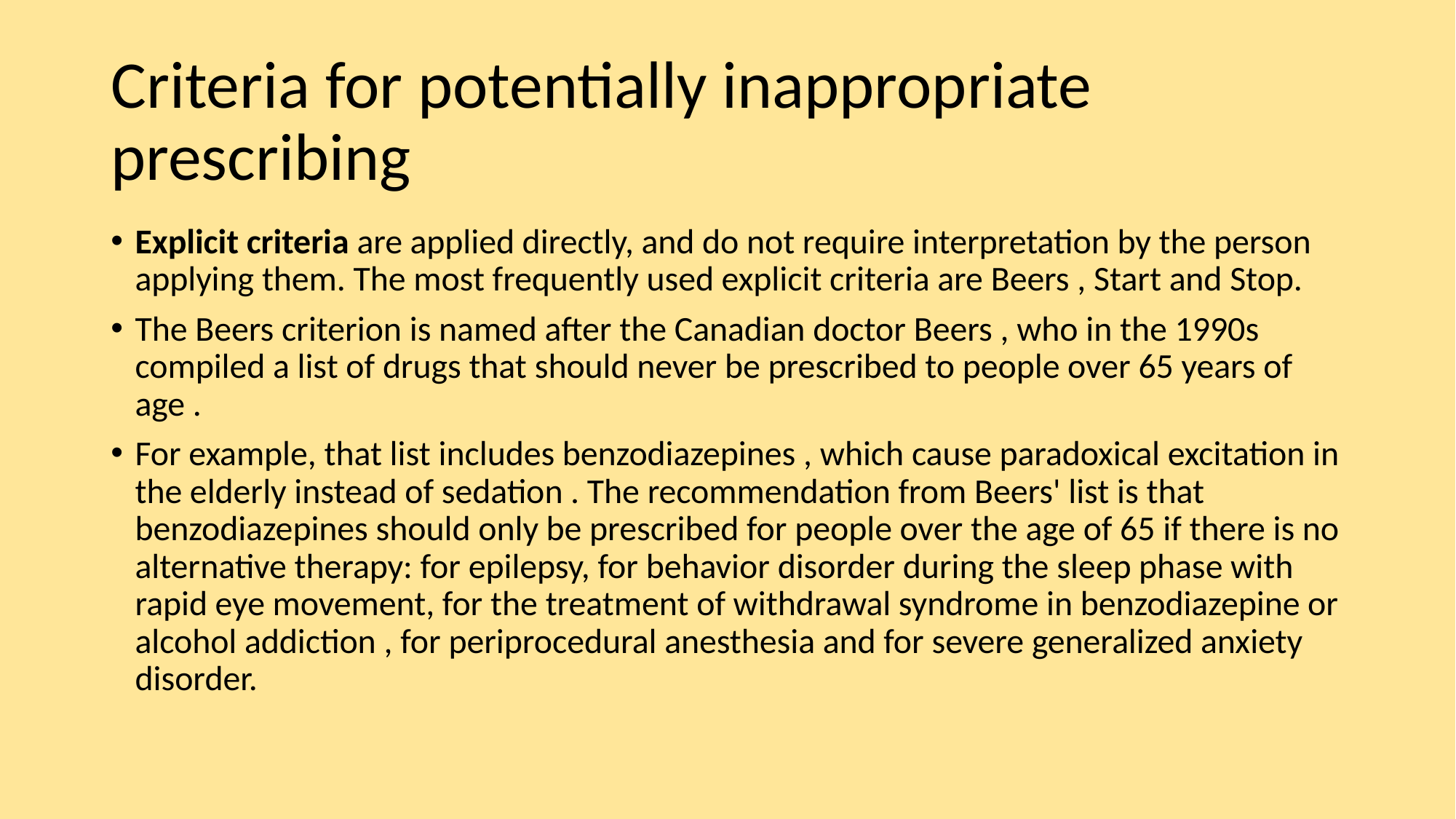

# Criteria for potentially inappropriate prescribing
Explicit criteria are applied directly, and do not require interpretation by the person applying them. The most frequently used explicit criteria are Beers , Start and Stop.
The Beers criterion is named after the Canadian doctor Beers , who in the 1990s compiled a list of drugs that should never be prescribed to people over 65 years of age .
For example, that list includes benzodiazepines , which cause paradoxical excitation in the elderly instead of sedation . The recommendation from Beers' list is that benzodiazepines should only be prescribed for people over the age of 65 if there is no alternative therapy: for epilepsy, for behavior disorder during the sleep phase with rapid eye movement, for the treatment of withdrawal syndrome in benzodiazepine or alcohol addiction , for periprocedural anesthesia and for severe generalized anxiety disorder.